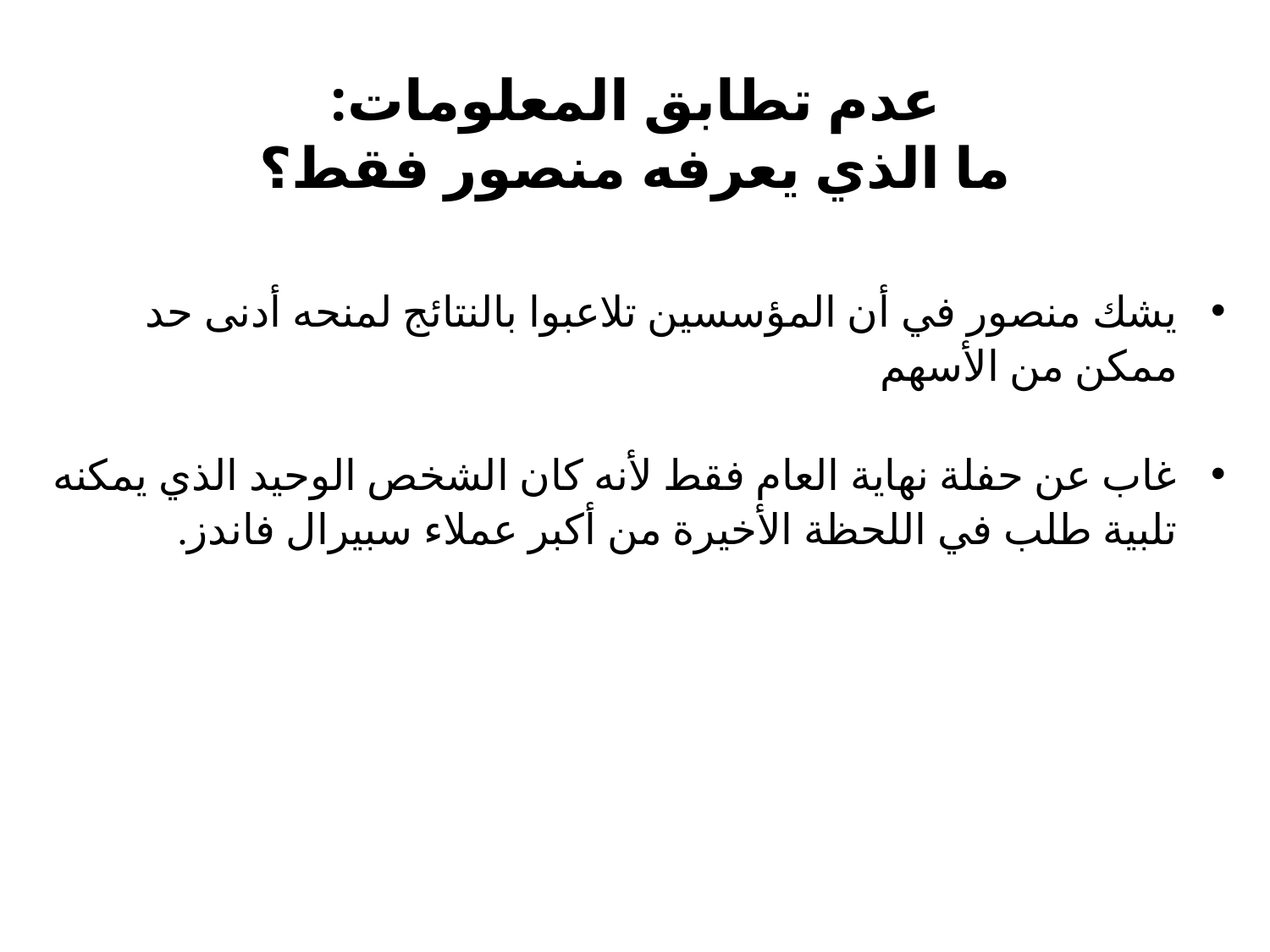

# عدم تطابق المعلومات: ما الذي يعرفه منصور فقط؟
يشك منصور في أن المؤسسين تلاعبوا بالنتائج لمنحه أدنى حد ممكن من الأسهم

غاب عن حفلة نهاية العام فقط لأنه كان الشخص الوحيد الذي يمكنه تلبية طلب في اللحظة الأخيرة من أكبر عملاء سبيرال فاندز.